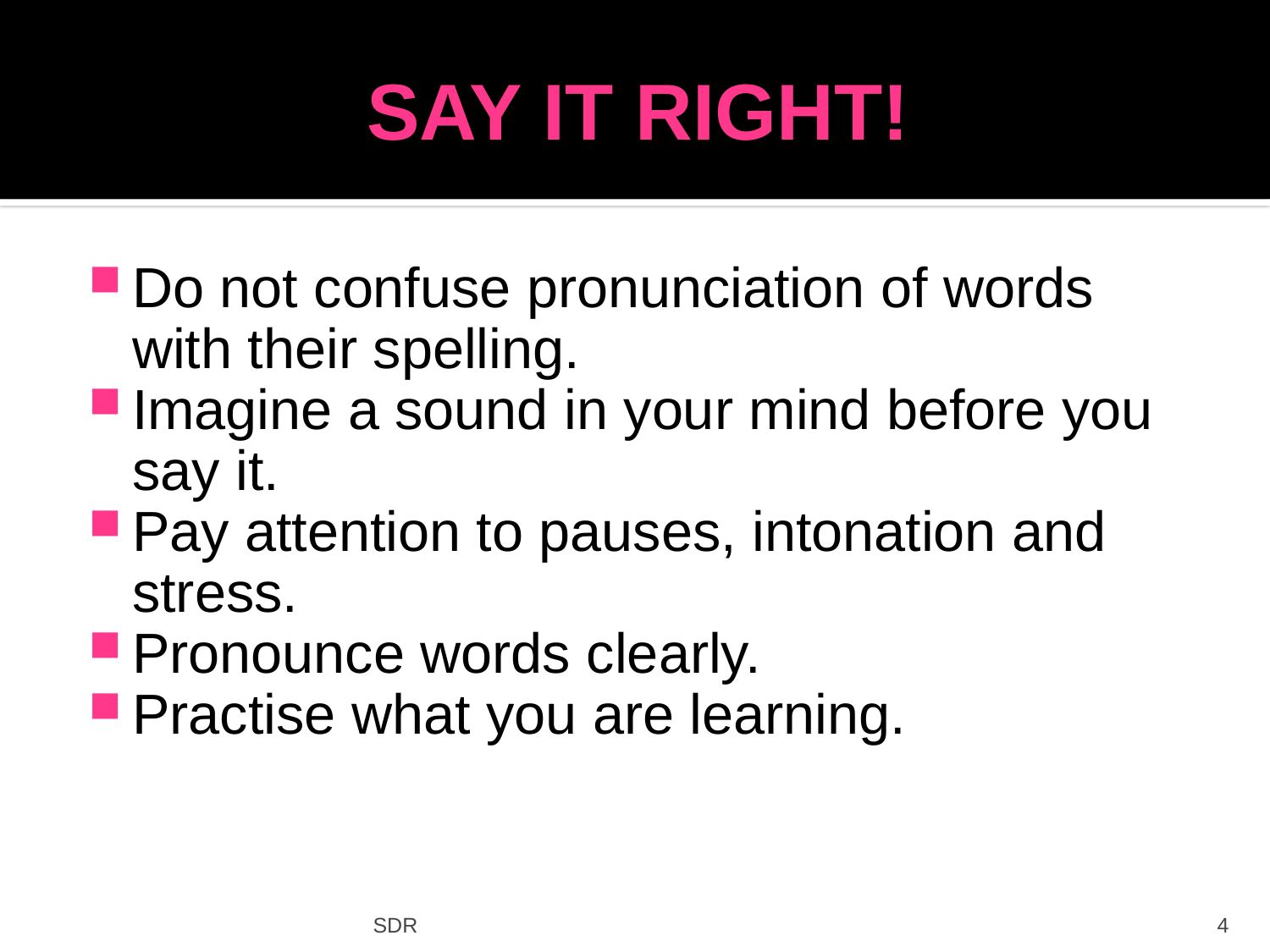

# SAY IT RIGHT!
Do not confuse pronunciation of words with their spelling.
Imagine a sound in your mind before you say it.
Pay attention to pauses, intonation and stress.
Pronounce words clearly.
Practise what you are learning.

SDR
4